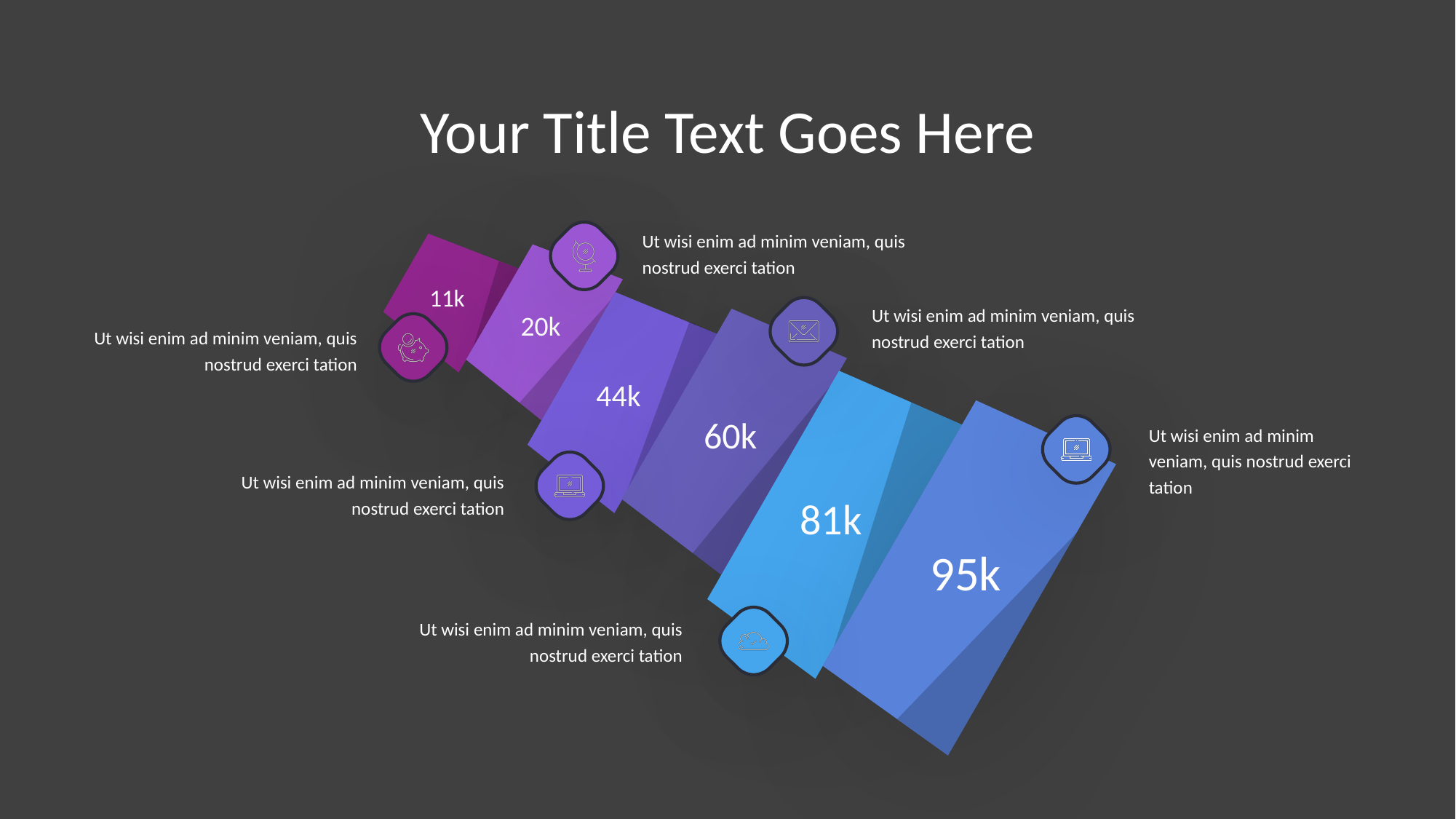

Your Title Text Goes Here
Ut wisi enim ad minim veniam, quis nostrud exerci tation

11k

20k

44k
Ut wisi enim ad minim veniam, quis nostrud exerci tation

60k
Ut wisi enim ad minim veniam, quis nostrud exerci tation

81k

95k
Ut wisi enim ad minim veniam, quis nostrud exerci tation

Ut wisi enim ad minim veniam, quis nostrud exerci tation
Ut wisi enim ad minim veniam, quis nostrud exerci tation